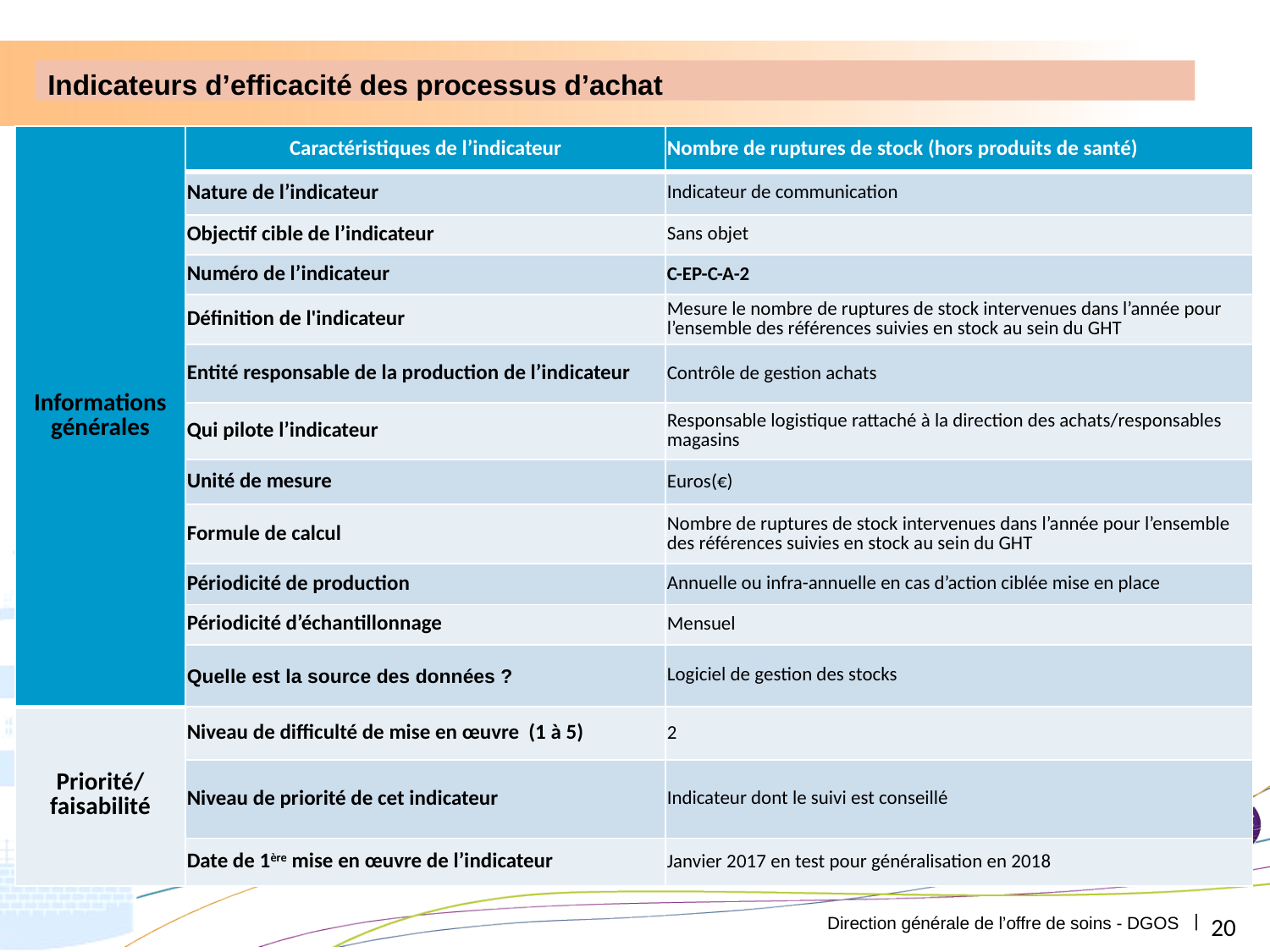

Indicateurs d’efficacité des processus d’achat
| Informations générales | Caractéristiques de l’indicateur | Nombre de ruptures de stock (hors produits de santé) |
| --- | --- | --- |
|  | Nature de l’indicateur | Indicateur de communication |
|  | Objectif cible de l’indicateur | Sans objet |
|  | Numéro de l’indicateur | C-EP-C-A-2 |
|  | Définition de l'indicateur | Mesure le nombre de ruptures de stock intervenues dans l’année pour l’ensemble des références suivies en stock au sein du GHT |
|  | Entité responsable de la production de l’indicateur | Contrôle de gestion achats |
|  | Qui pilote l’indicateur | Responsable logistique rattaché à la direction des achats/responsables magasins |
|  | Unité de mesure | Euros(€) |
|  | Formule de calcul | Nombre de ruptures de stock intervenues dans l’année pour l’ensemble des références suivies en stock au sein du GHT |
|  | Périodicité de production | Annuelle ou infra-annuelle en cas d’action ciblée mise en place |
|  | Périodicité d’échantillonnage | Mensuel |
|  | Quelle est la source des données ? | Logiciel de gestion des stocks |
| Priorité/ faisabilité | Niveau de difficulté de mise en œuvre (1 à 5) | 2 |
|  | Niveau de priorité de cet indicateur | Indicateur dont le suivi est conseillé |
|  | Date de 1ère mise en œuvre de l’indicateur | Janvier 2017 en test pour généralisation en 2018 |
20